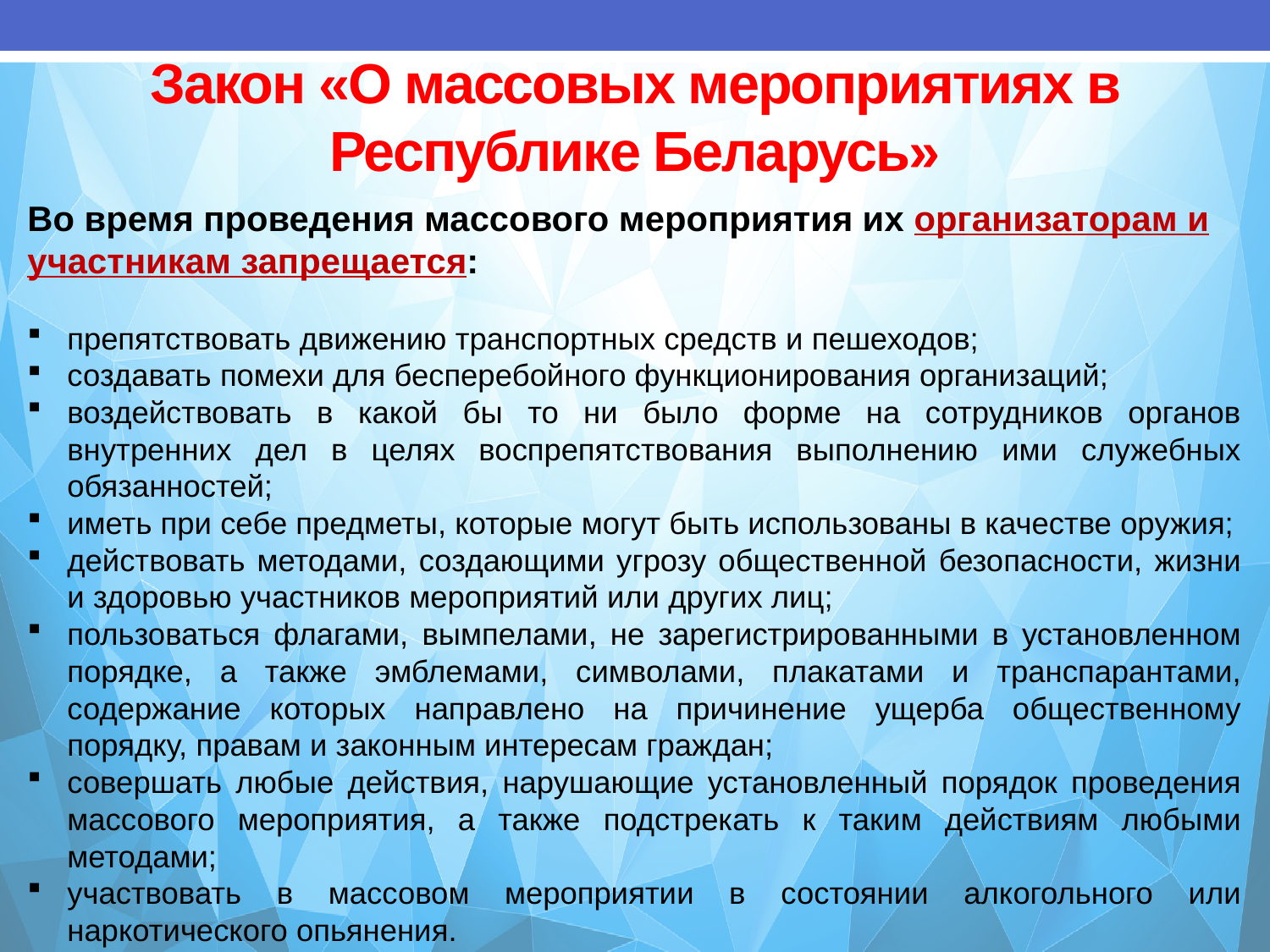

# Закон «О массовых мероприятиях в Республике Беларусь»
Во время проведения массового мероприятия их организаторам и участникам запрещается:

препятствовать движению транспортных средств и пешеходов;
создавать помехи для бесперебойного функционирования организаций;
воздействовать в какой бы то ни было форме на сотрудников органов внутренних дел в целях воспрепятствования выполнению ими служебных обязанностей;
иметь при себе предметы, которые могут быть использованы в качестве оружия;
действовать методами, создающими угрозу общественной безопасности, жизни и здоровью участников мероприятий или других лиц;
пользоваться флагами, вымпелами, не зарегистрированными в установленном порядке, а также эмблемами, символами, плакатами и транспарантами, содержание которых направлено на причинение ущерба общественному порядку, правам и законным интересам граждан;
совершать любые действия, нарушающие установленный порядок проведения массового мероприятия, а также подстрекать к таким действиям любыми методами;
участвовать в массовом мероприятии в состоянии алкогольного или наркотического опьянения.